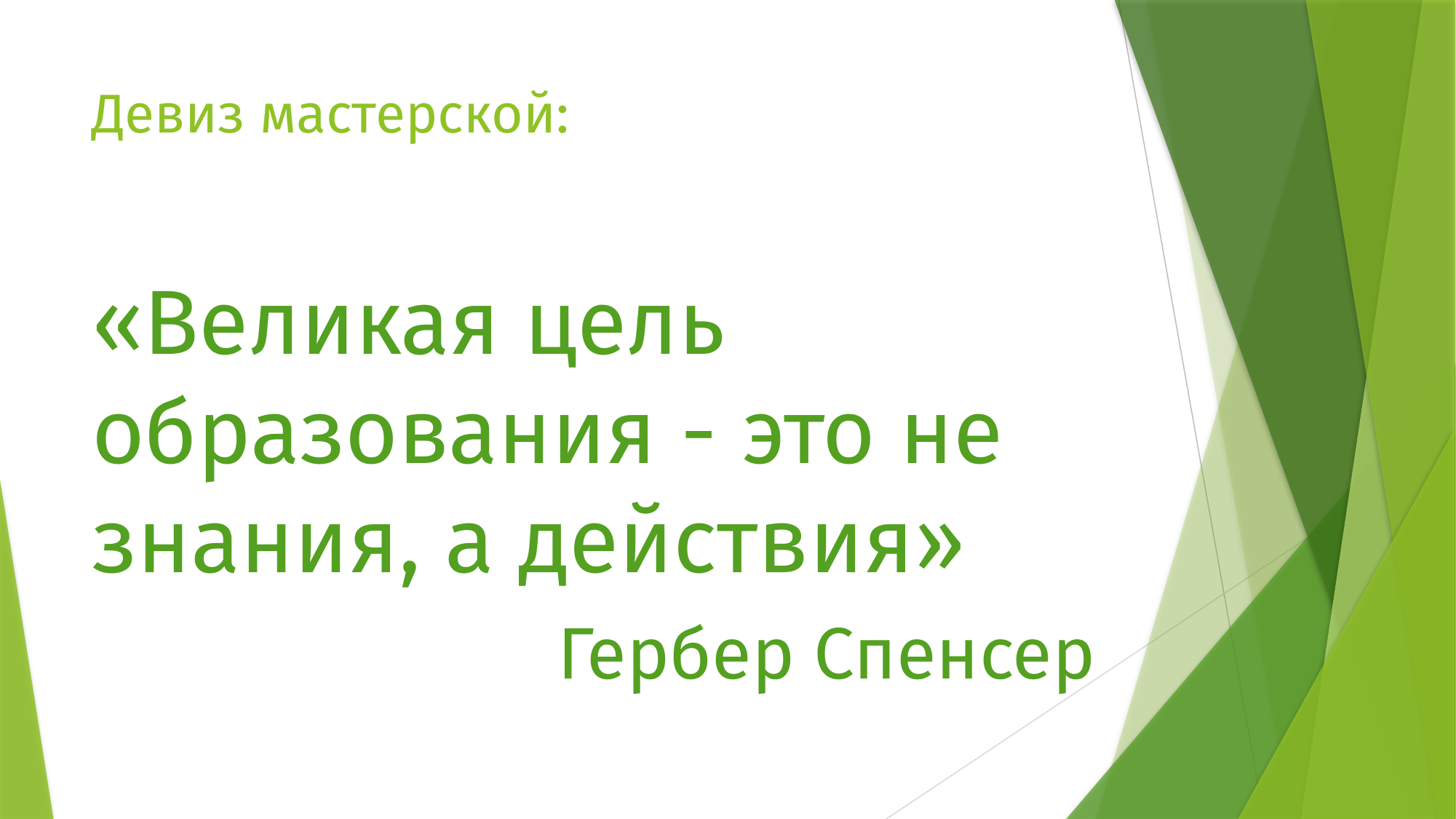

# Девиз мастерской:
«Великая цель образования - это не знания, а действия»
Гербер Спенсер